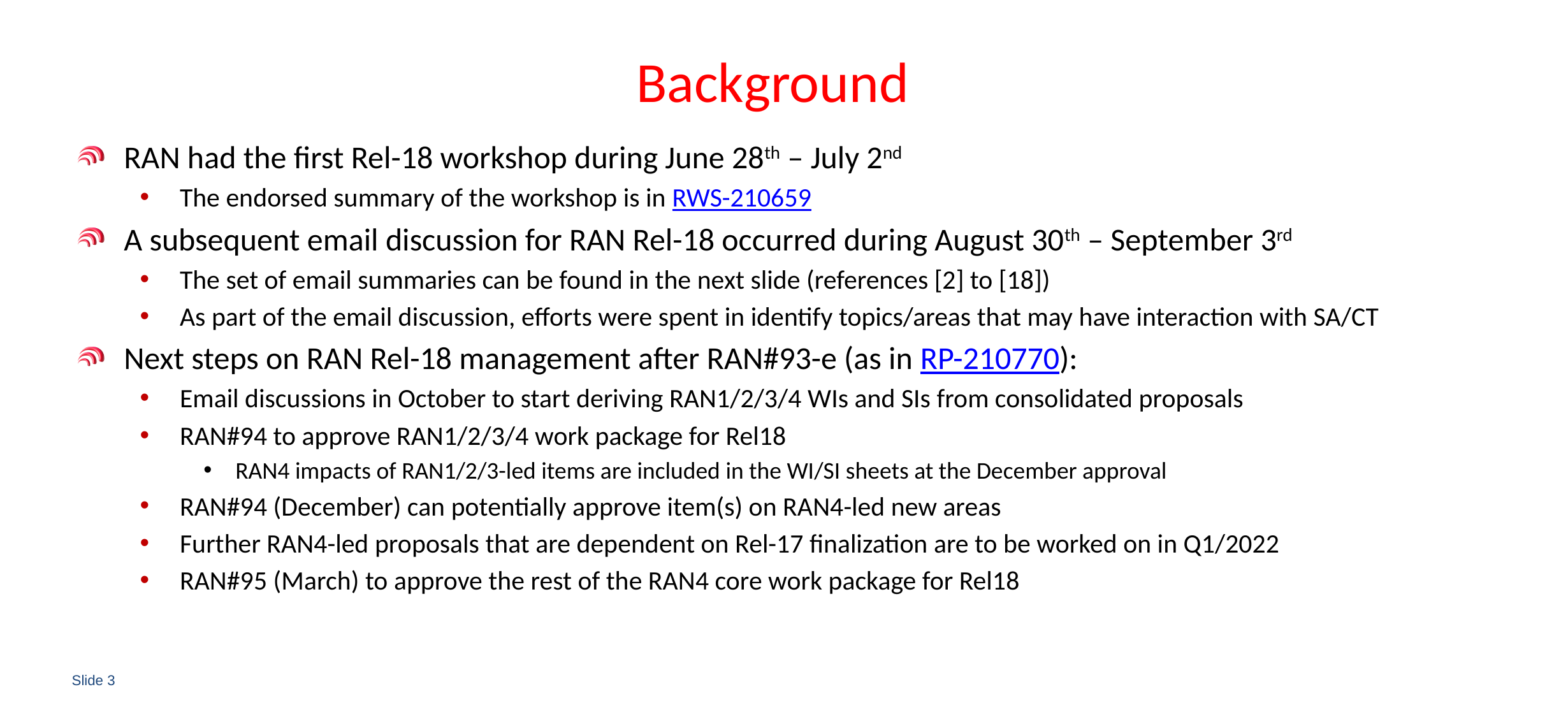

# Background
RAN had the first Rel-18 workshop during June 28th – July 2nd
The endorsed summary of the workshop is in RWS-210659
A subsequent email discussion for RAN Rel-18 occurred during August 30th – September 3rd
The set of email summaries can be found in the next slide (references [2] to [18])
As part of the email discussion, efforts were spent in identify topics/areas that may have interaction with SA/CT
Next steps on RAN Rel-18 management after RAN#93-e (as in RP-210770):
Email discussions in October to start deriving RAN1/2/3/4 WIs and SIs from consolidated proposals
RAN#94 to approve RAN1/2/3/4 work package for Rel18
RAN4 impacts of RAN1/2/3-led items are included in the WI/SI sheets at the December approval
RAN#94 (December) can potentially approve item(s) on RAN4-led new areas
Further RAN4-led proposals that are dependent on Rel-17 finalization are to be worked on in Q1/2022
RAN#95 (March) to approve the rest of the RAN4 core work package for Rel18